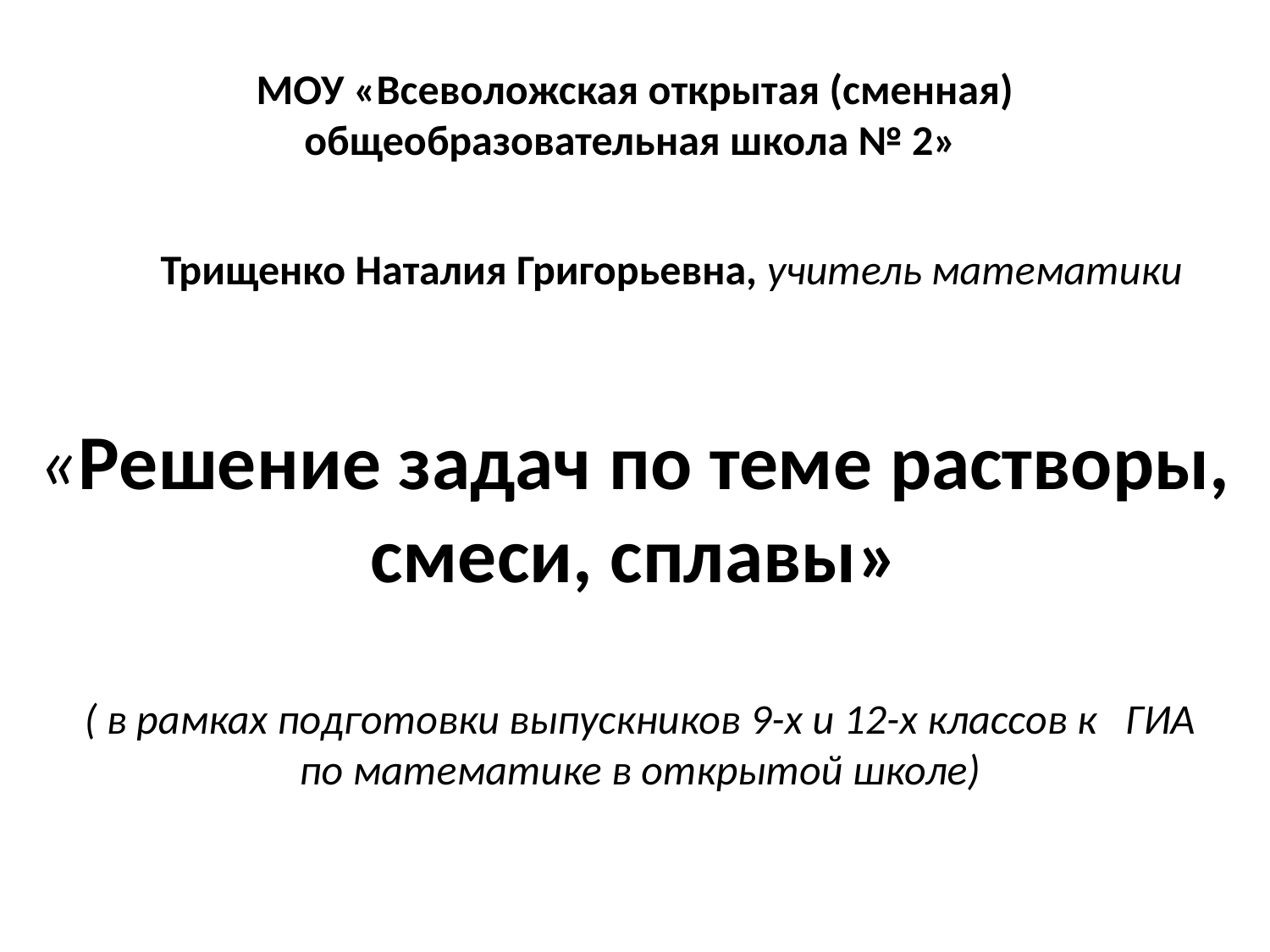

МОУ «Всеволожская открытая (сменная) общеобразовательная школа № 2»
Трищенко Наталия Григорьевна, учитель математики
«Решение задач по теме растворы, смеси, сплавы»

( в рамках подготовки выпускников 9-х и 12-х классов к   ГИА по математике в открытой школе)